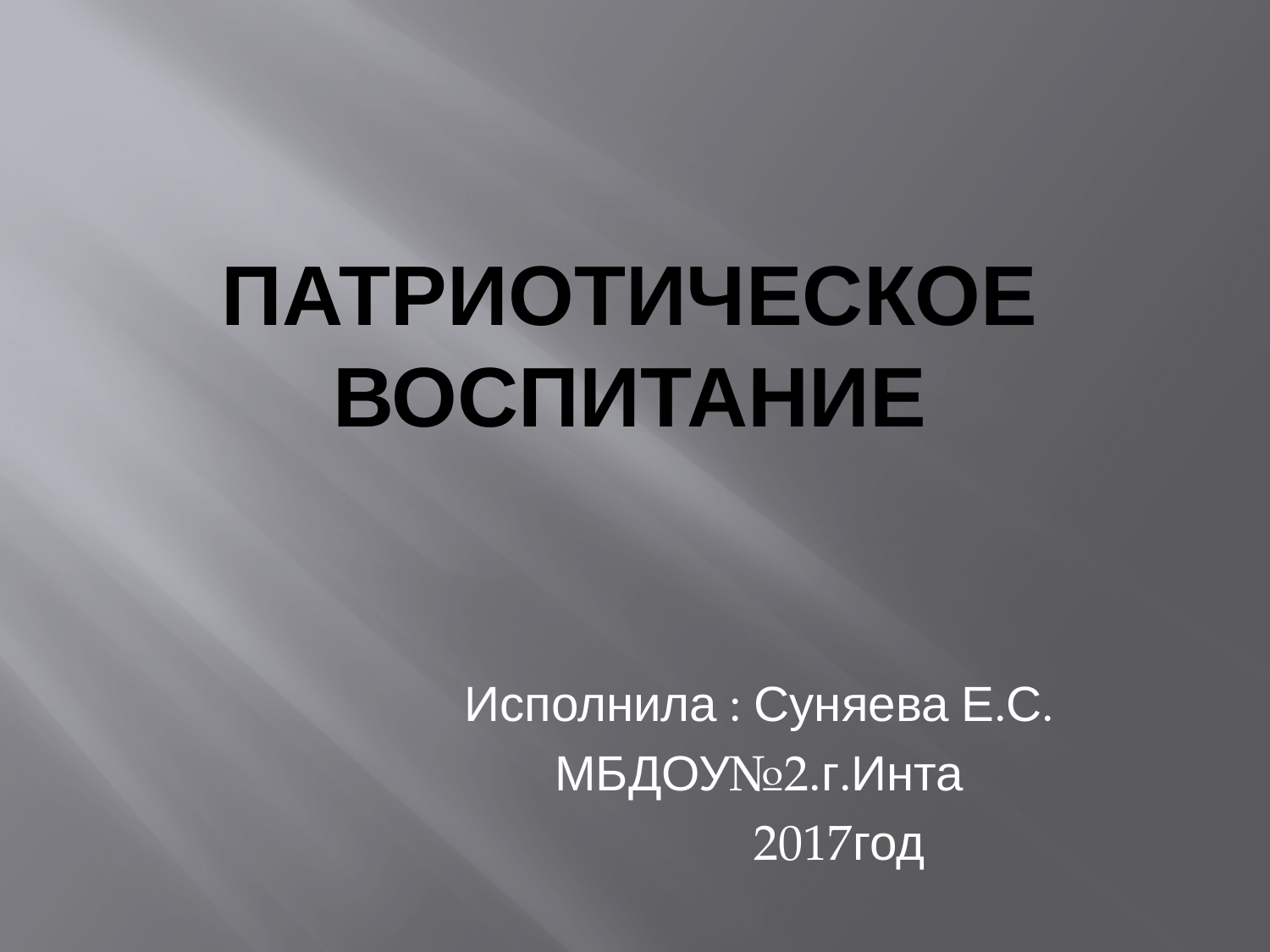

# Патриотическое воспитание
Исполнила : Суняева Е.С.
МБДОУ№2.г.Инта
             2017год